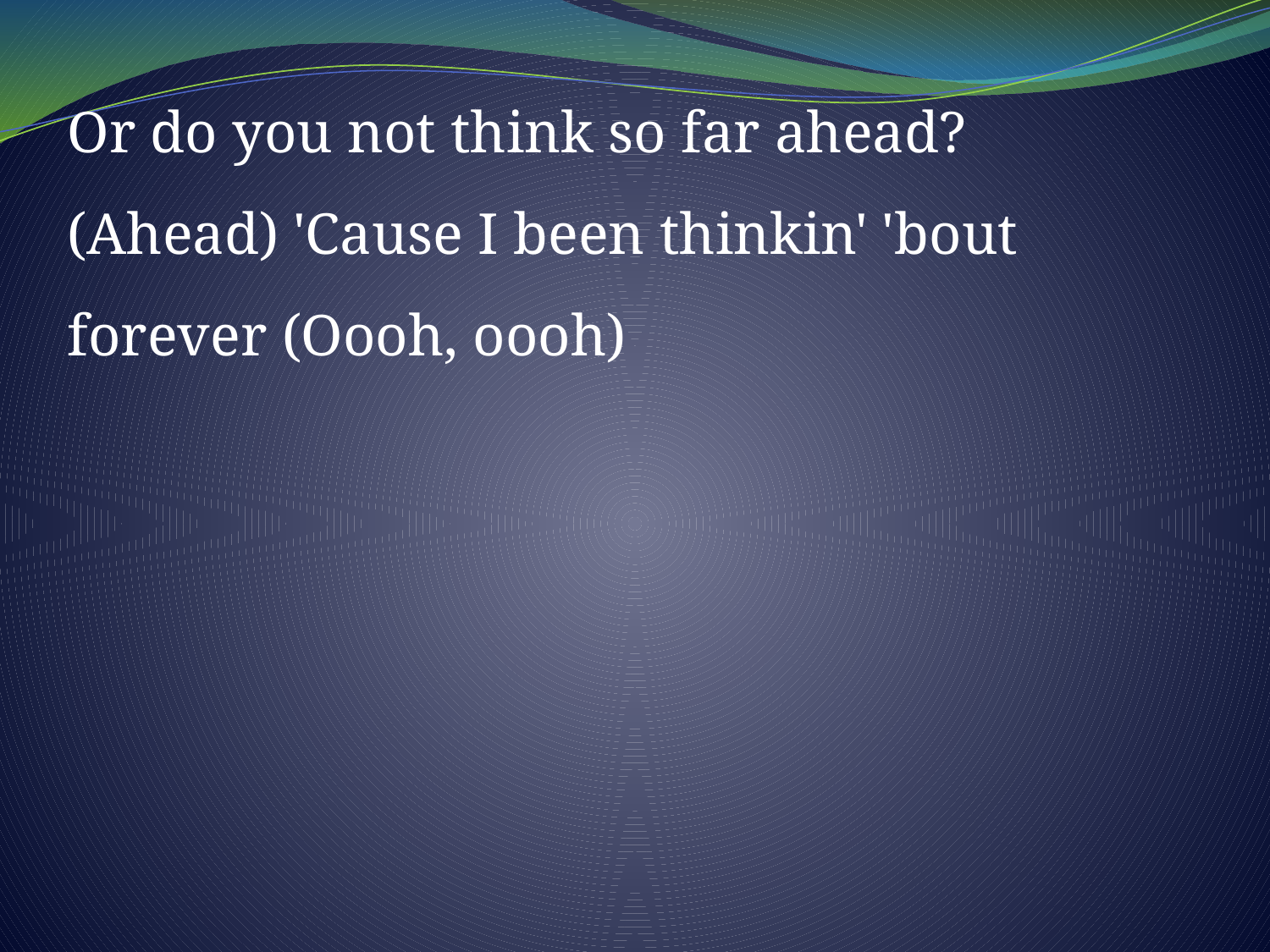

Or do you not think so far ahead? (Ahead) 'Cause I been thinkin' 'bout forever (Oooh, oooh)